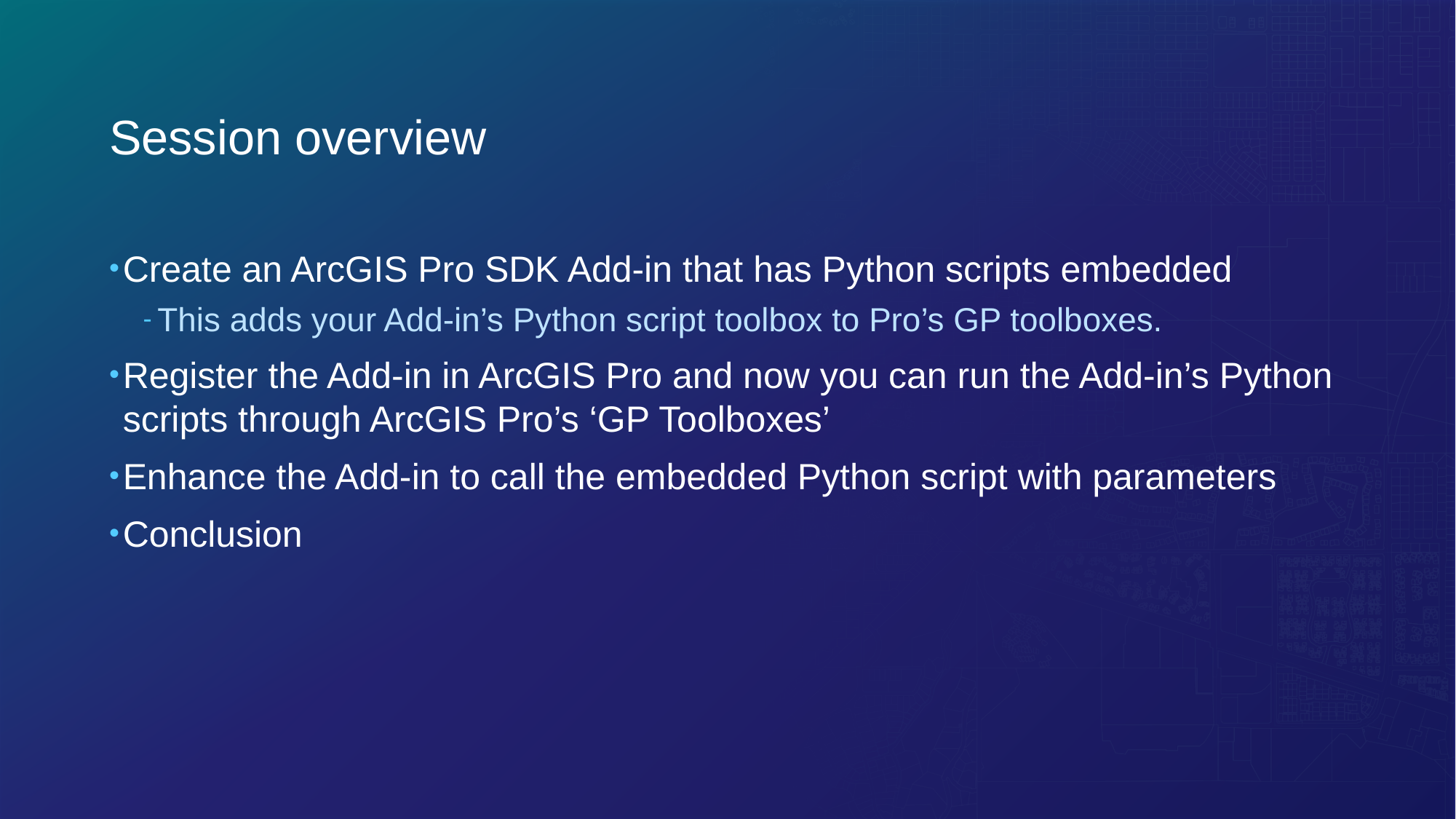

# Session overview
Create an ArcGIS Pro SDK Add-in that has Python scripts embedded
This adds your Add-in’s Python script toolbox to Pro’s GP toolboxes.
Register the Add-in in ArcGIS Pro and now you can run the Add-in’s Python scripts through ArcGIS Pro’s ‘GP Toolboxes’
Enhance the Add-in to call the embedded Python script with parameters
Conclusion